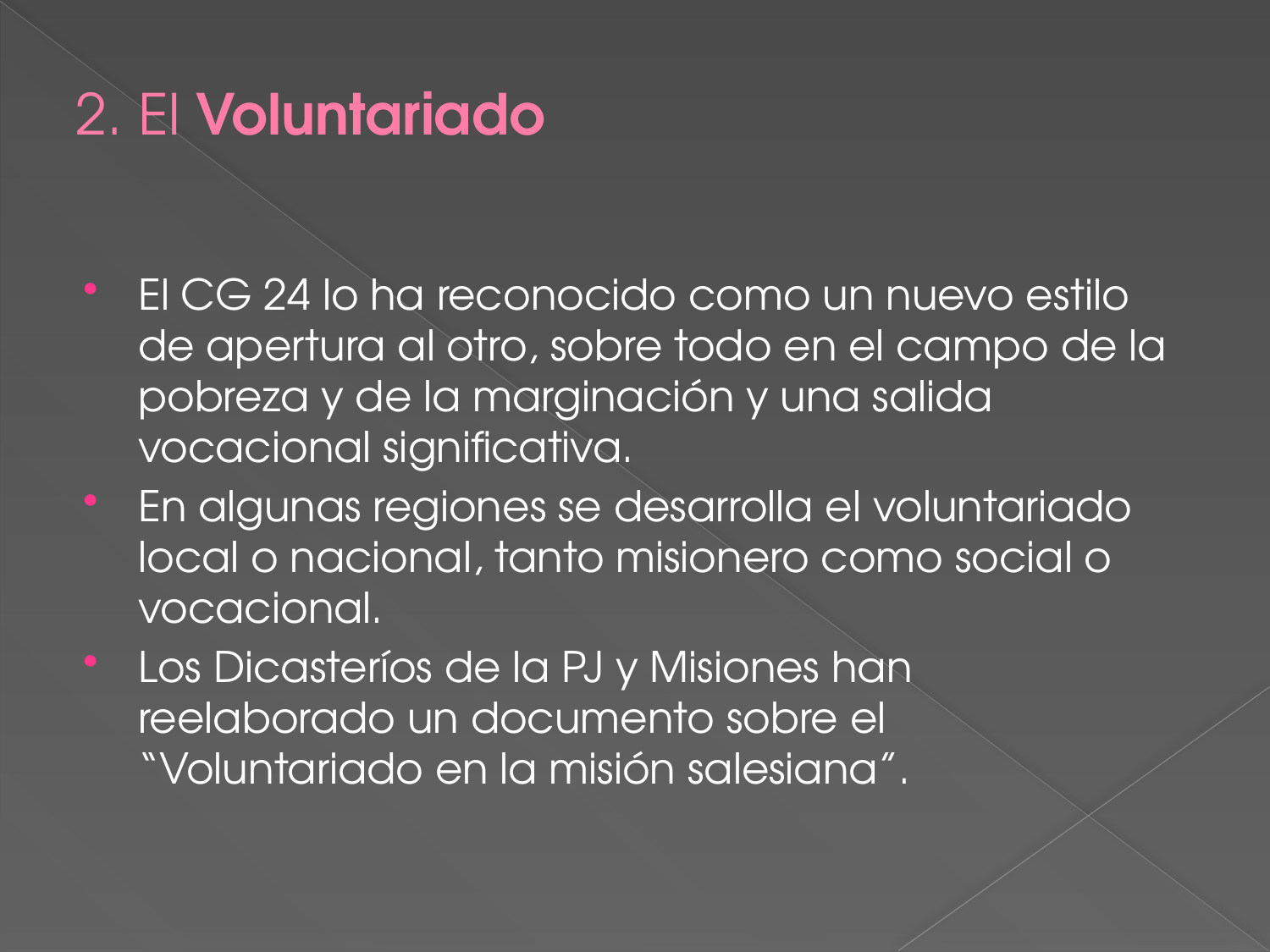

# 2. El Voluntariado
El CG 24 lo ha reconocido como un nuevo estilo de apertura al otro, sobre todo en el campo de la pobreza y de la marginación y una salida vocacional significativa.
En algunas regiones se desarrolla el voluntariado local o nacional, tanto misionero como social o vocacional.
Los Dicasteríos de la PJ y Misiones han reelaborado un documento sobre el “Voluntariado en la misión salesiana”.